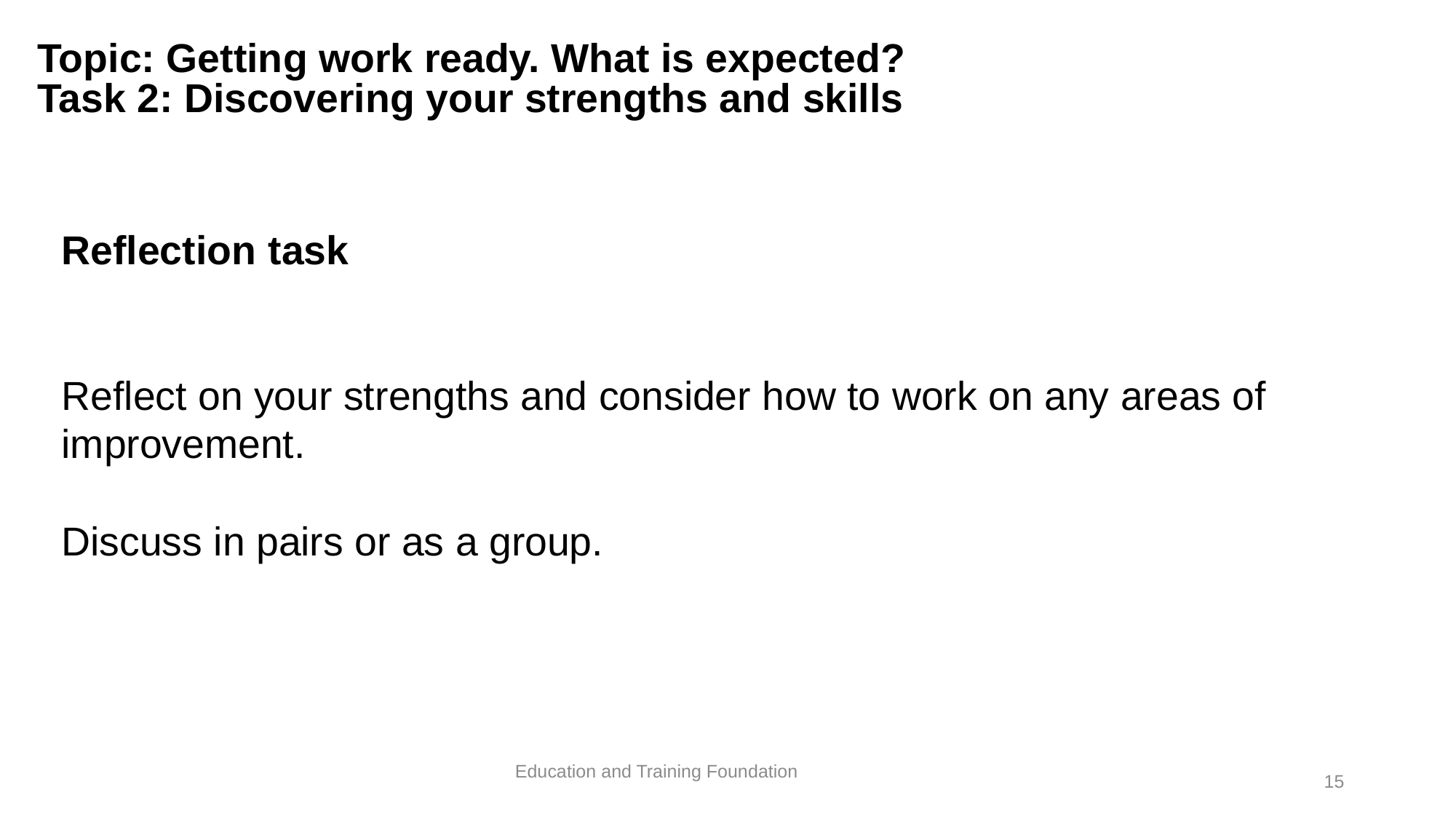

# Topic: Getting work ready. What is expected? Task 2: Discovering your strengths and skills

Reflection ​task
​

Reflect on your strengths and consider how to work on any areas of improvement.

Discuss in pairs or as a group.
Education and Training Foundation
15